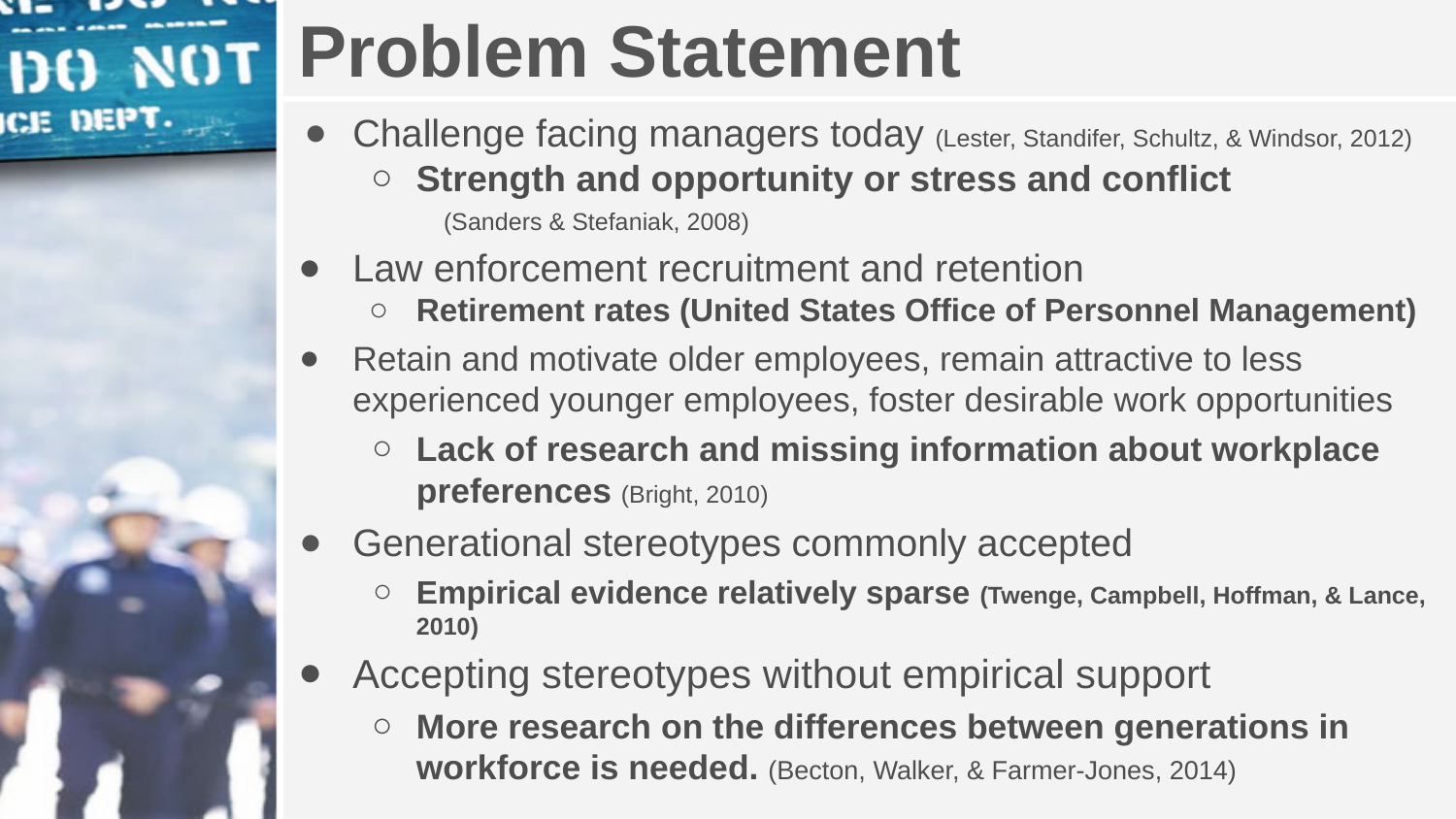

# Problem Statement
Challenge facing managers today (Lester, Standifer, Schultz, & Windsor, 2012)
Strength and opportunity or stress and conflict
(Sanders & Stefaniak, 2008)
Law enforcement recruitment and retention
Retirement rates (United States Office of Personnel Management)
Retain and motivate older employees, remain attractive to less experienced younger employees, foster desirable work opportunities
Lack of research and missing information about workplace preferences (Bright, 2010)
Generational stereotypes commonly accepted
Empirical evidence relatively sparse (Twenge, Campbell, Hoffman, & Lance, 2010)
Accepting stereotypes without empirical support
More research on the differences between generations in workforce is needed. (Becton, Walker, & Farmer-Jones, 2014)